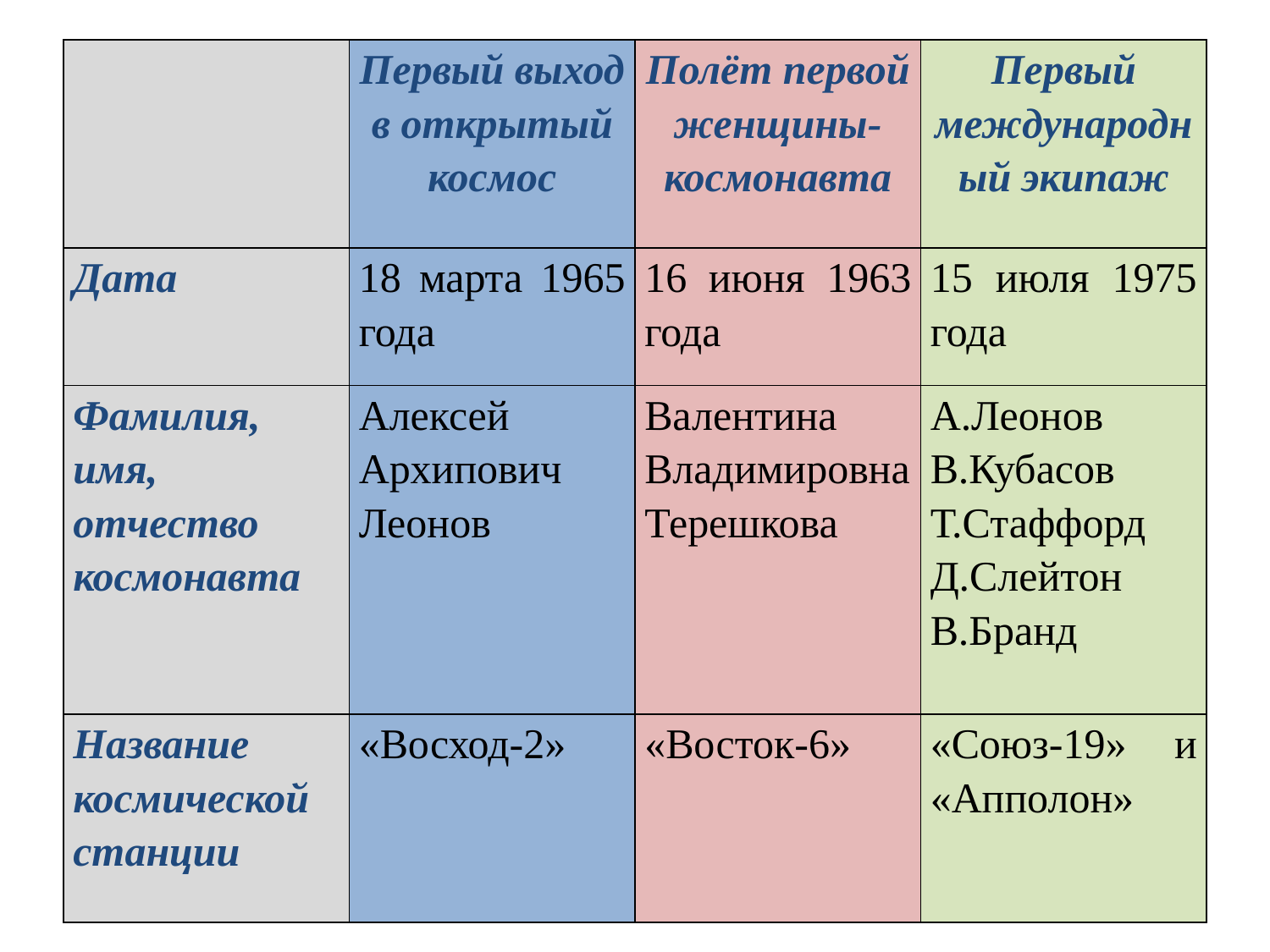

|  | Первый выход в открытый космос | Полёт первой женщины-космонавта | Первый международный экипаж |
| --- | --- | --- | --- |
| Дата | 18 марта 1965 года | 16 июня 1963 года | 15 июля 1975 года |
| Фамилия, имя, отчество космонавта | Алексей Архипович Леонов | Валентина Владимировна Терешкова | А.Леонов В.Кубасов Т.Стаффорд Д.Слейтон В.Бранд |
| Название космической станции | «Восход-2» | «Восток-6» | «Союз-19» и «Апполон» |